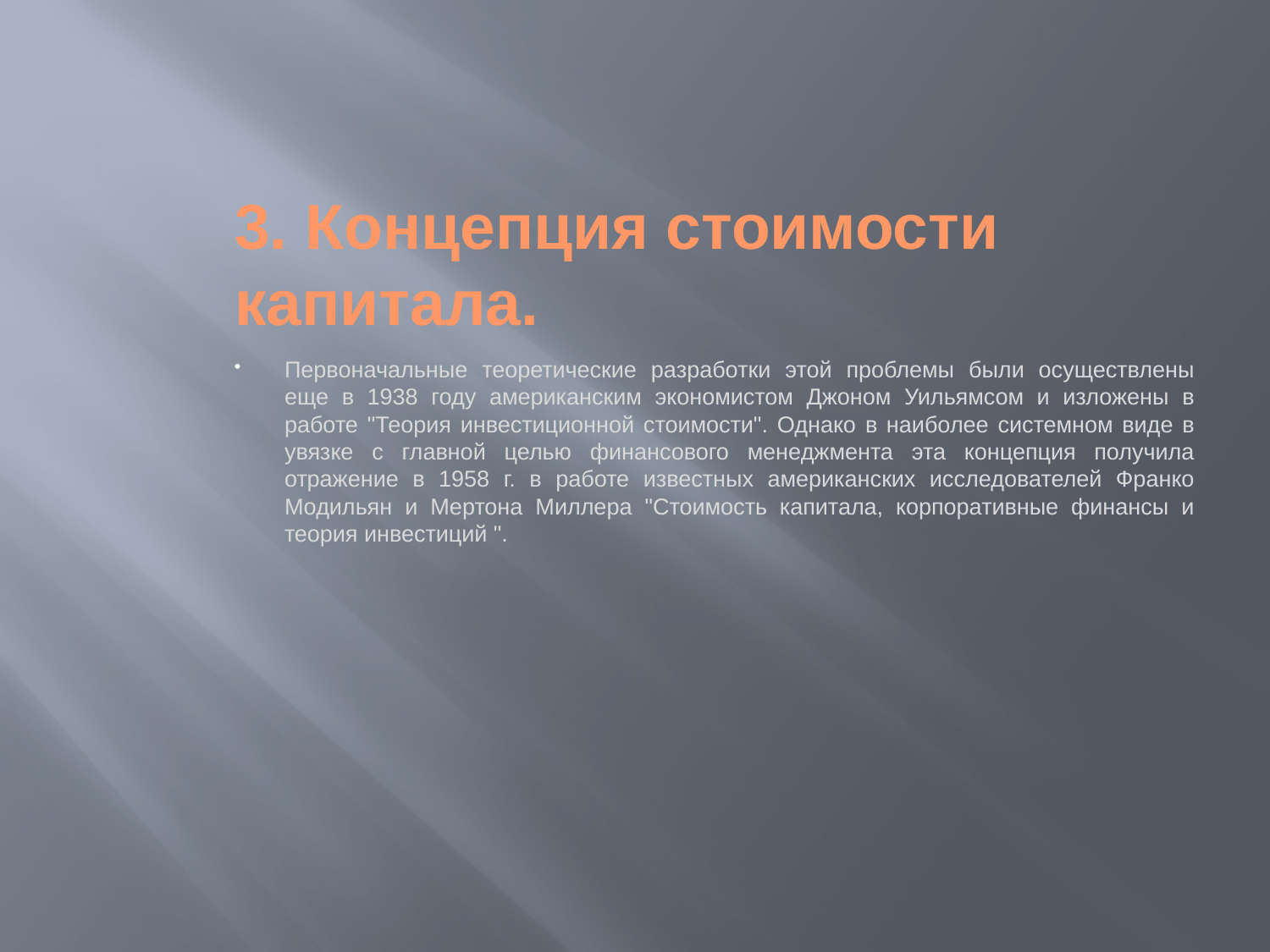

3. Концепция стоимости капитала.
Первоначальные теоретические разработки этой проблемы были осуществлены еще в 1938 году американским экономистом Джоном Уильямсом и изложены в работе "Теория инвестиционной стоимости". Однако в наиболее системном виде в увязке с главной целью финансового менеджмента эта концепция получила отражение в 1958 г. в работе известных американских исследователей Франко Модильян и Мертона Миллера "Стоимость капитала, корпоративные финансы и теория инвестиций ".